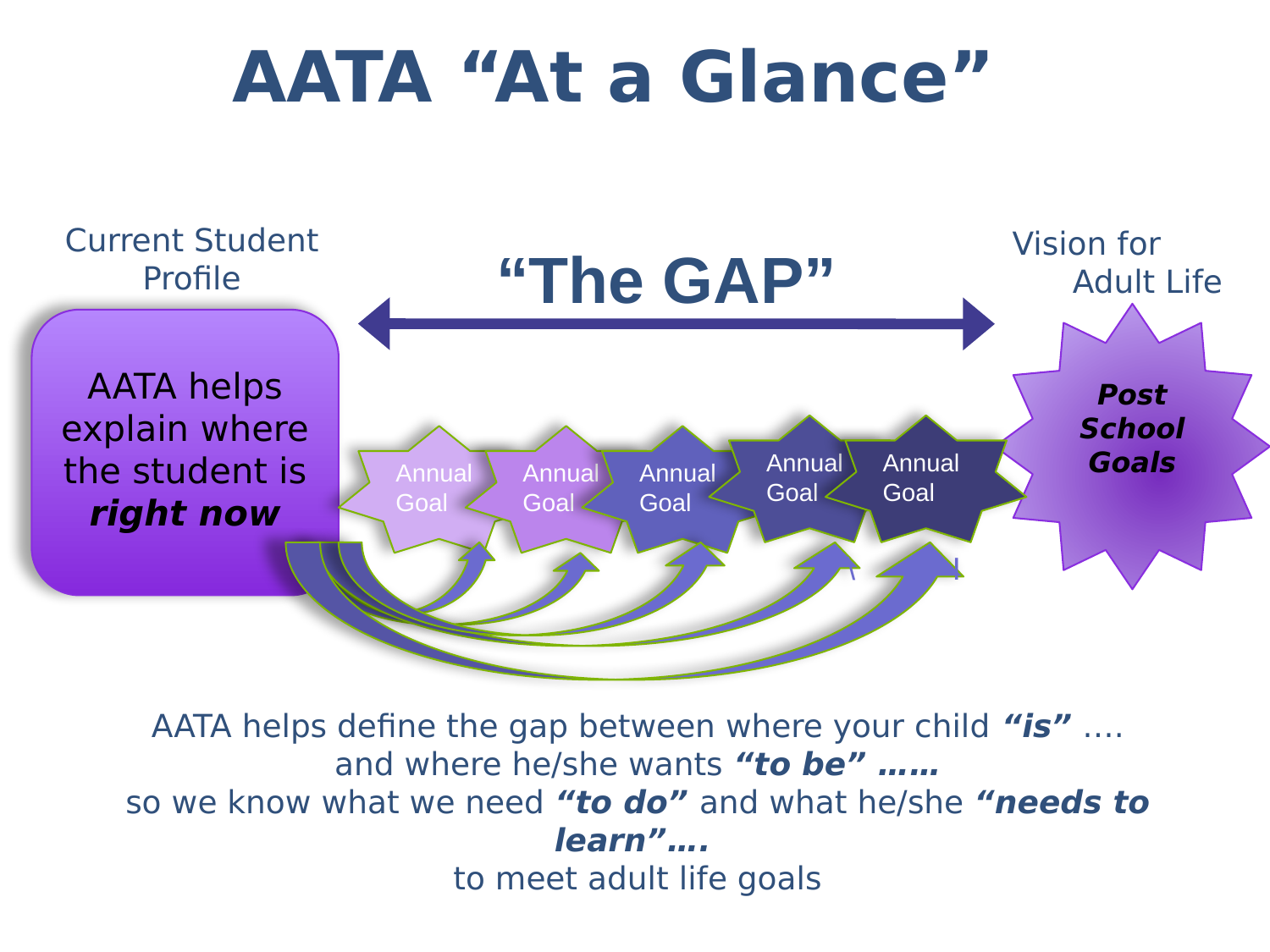

# AATA “At a Glance”
Current Student Profile
Vision for             Adult Life
“The GAP”
Post School Goals

AATA helps explain where the student is right now

Annual Goal
Annual Goal
Annual Goal
Annual Goal
Annual Goal
I
I\
\

AATA helps define the gap between where your child “is” ….
and where he/she wants “to be” ……
so we know what we need “to do” and what he/she “needs to learn”….
to meet adult life goals